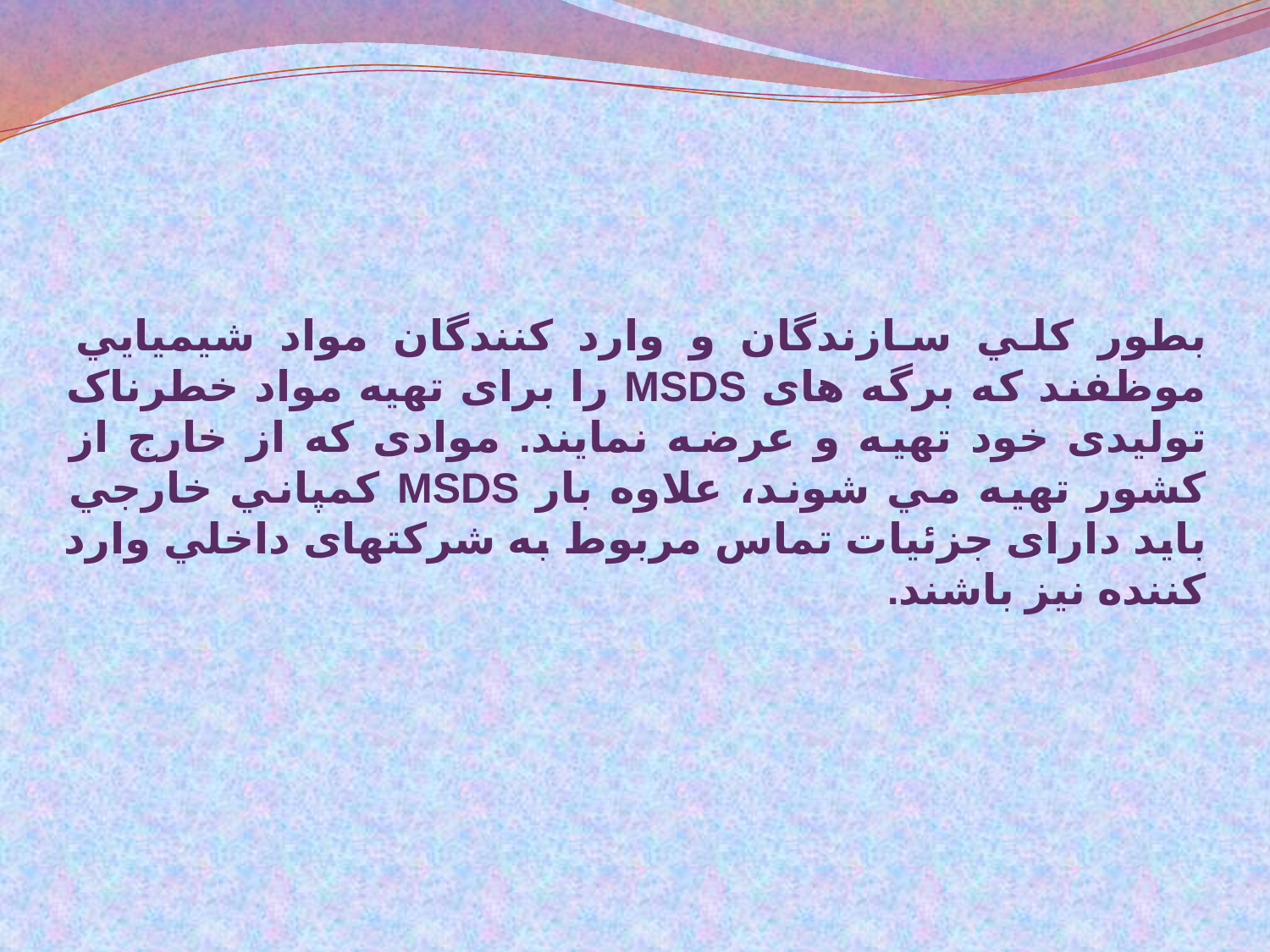

# بطور كلي سازندگان و وارد كنندگان مواد شيميايي موظفند كه برگه های MSDS را برای تهيه مواد خطرناک توليدی خود تهيه و عرضه نمايند. موادی كه از خارج از كشور تهيه مي شوند، علاوه بار MSDS كمپاني خارجي بايد دارای جزئيات تماس مربوط به شركتهای داخلي وارد كننده نيز باشند.